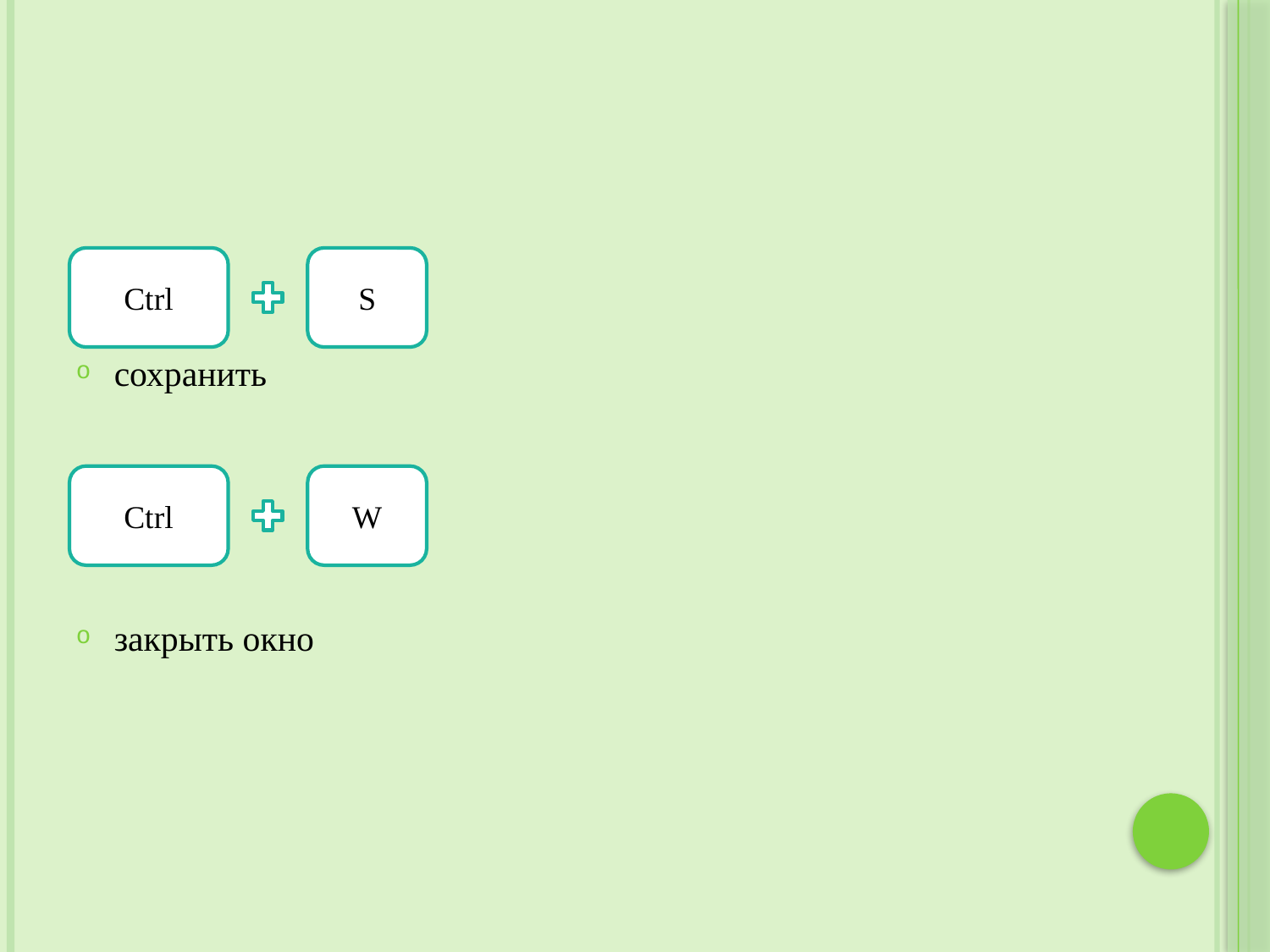

сохранить

закрыть окно

Ctrl
S

Ctrl
W